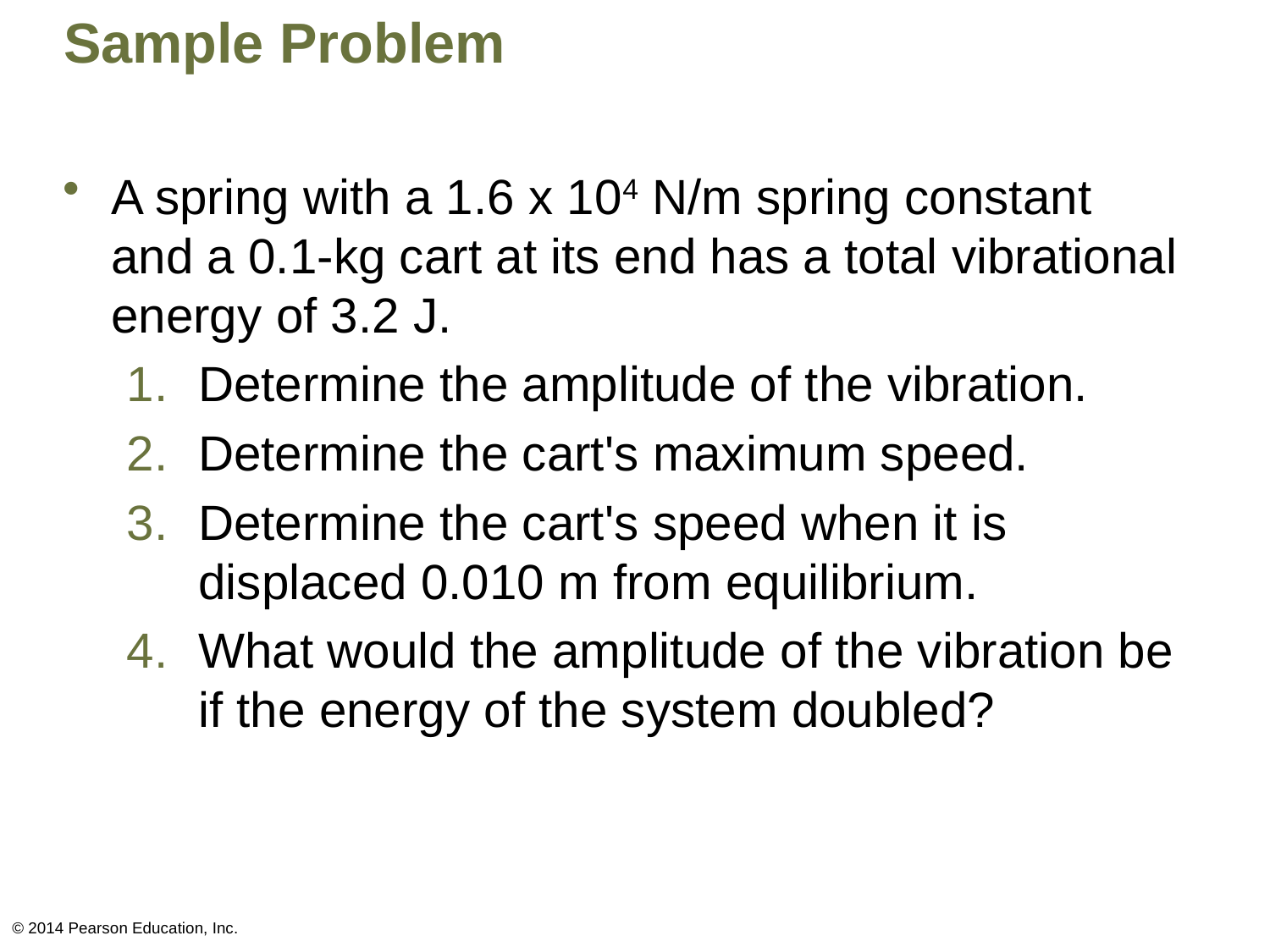

# Sample Problem
A spring with a 1.6 x 104 N/m spring constant and a 0.1-kg cart at its end has a total vibrational energy of 3.2 J.
Determine the amplitude of the vibration.
Determine the cart's maximum speed.
Determine the cart's speed when it is displaced 0.010 m from equilibrium.
What would the amplitude of the vibration be if the energy of the system doubled?
© 2014 Pearson Education, Inc.